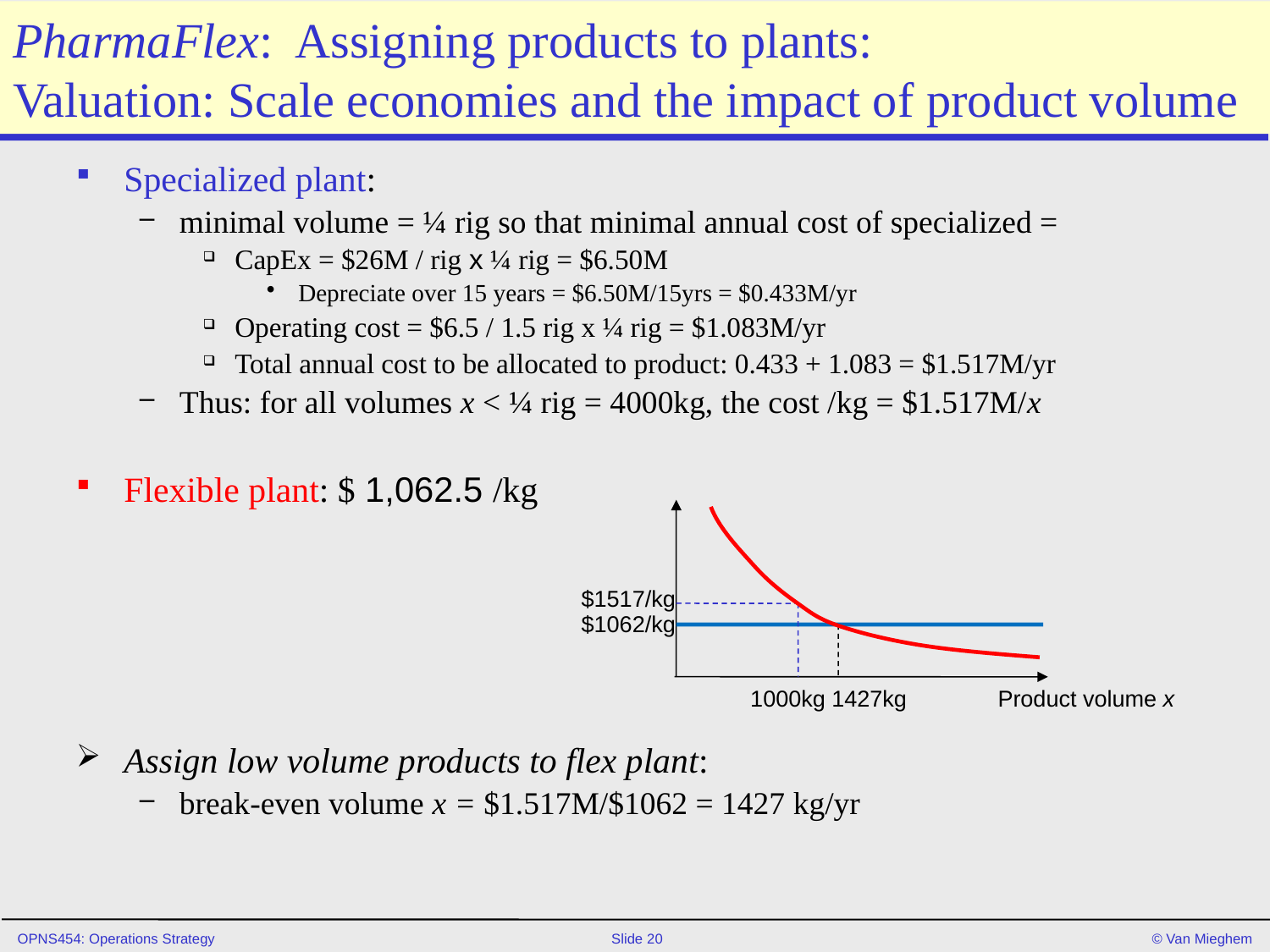

# PharmaFlex:  Assigning products to plants: Valuation: Scale economies and the impact of product volume
Specialized plant:
minimal volume = ¼ rig so that minimal annual cost of specialized =
CapEx = $26M / rig x ¼ rig = $6.50M
Depreciate over 15 years = $6.50M/15yrs = $0.433M/yr
Operating cost = $6.5 / 1.5 rig x ¼ rig = $1.083M/yr
Total annual cost to be allocated to product: 0.433 + 1.083 = $1.517M/yr
Thus: for all volumes x < ¼ rig = 4000kg, the cost /kg = $1.517M/x

Flexible plant: $ 1,062.5 /kg

Assign low volume products to flex plant:
break-even volume x = $1.517M/$1062 = 1427 kg/yr

$1517/kg
$1062/kg

1000kg
1427kg
Product volume x